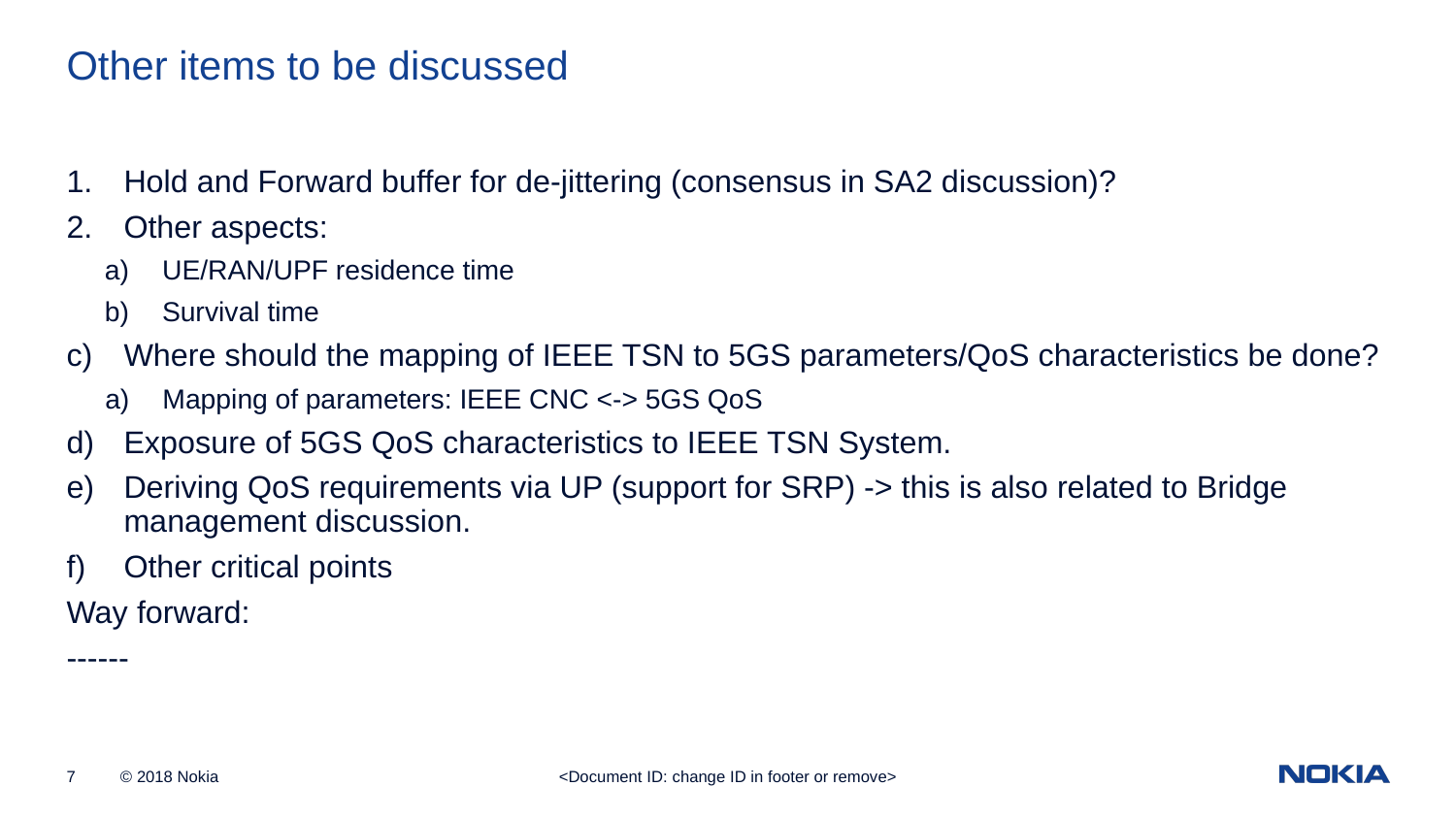

Other items to be discussed

Hold and Forward buffer for de-jittering (consensus in SA2 discussion)?
Other aspects:
UE/RAN/UPF residence time
Survival time
Where should the mapping of IEEE TSN to 5GS parameters/QoS characteristics be done?
Mapping of parameters: IEEE CNC <-> 5GS QoS
Exposure of 5GS QoS characteristics to IEEE TSN System.
Deriving QoS requirements via UP (support for SRP) -> this is also related to Bridge management discussion.
Other critical points
Way forward:
------

<Document ID: change ID in footer or remove>